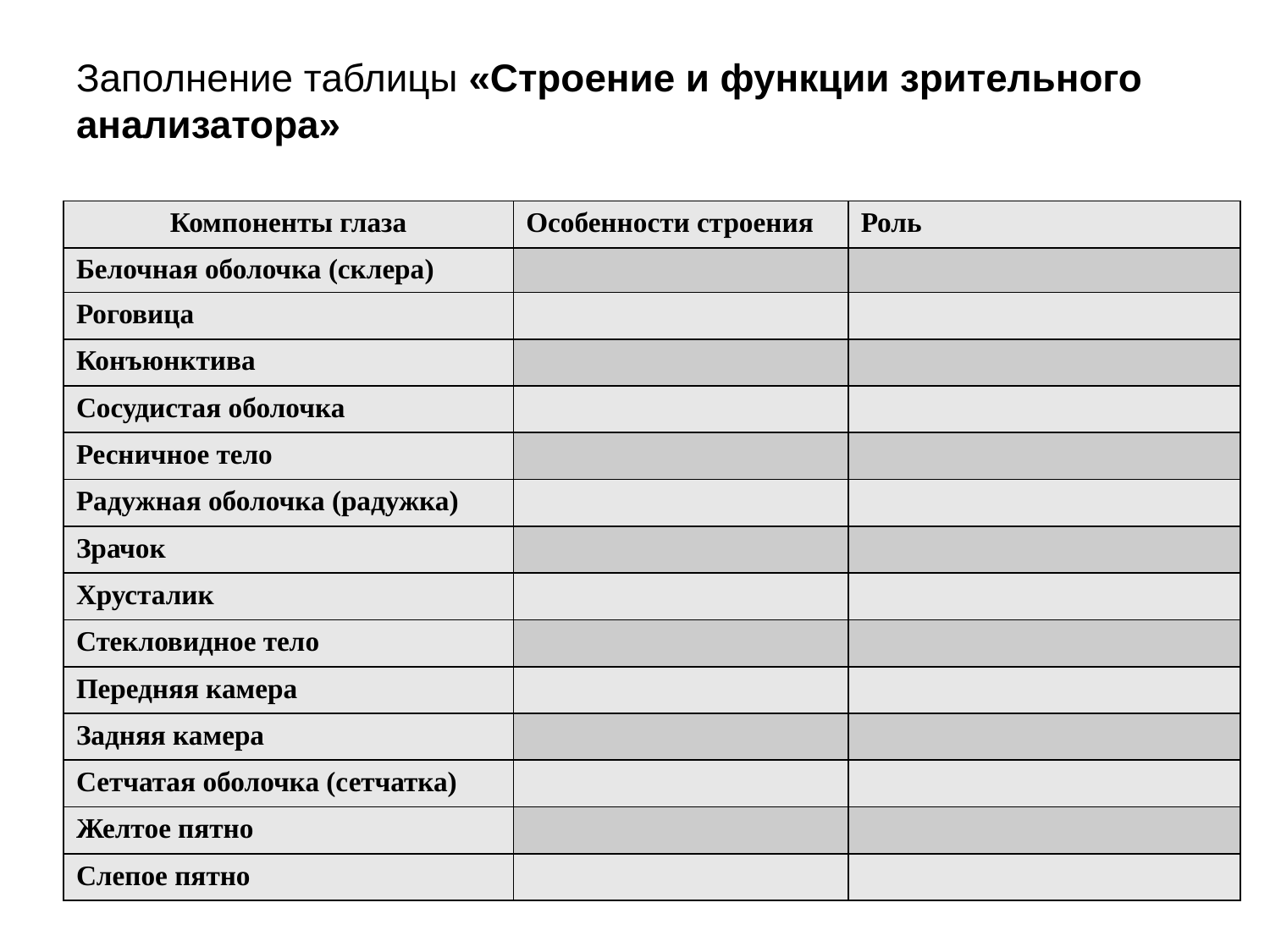

Заполнение таблицы «Строение и функции зрительного анализатора»
| Компоненты глаза | Особенности строения | Роль |
| --- | --- | --- |
| Белочная оболочка (склера) |  |  |
| Роговица |  |  |
| Конъюнктива |  |  |
| Сосудистая оболочка |  |  |
| Ресничное тело |  |  |
| Радужная оболочка (радужка) |  |  |
| Зрачок |  |  |
| Хрусталик |  |  |
| Стекловидное тело |  |  |
| Передняя камера |  |  |
| Задняя камера |  |  |
| Сетчатая оболочка (сетчатка) |  |  |
| Желтое пятно |  |  |
| Слепое пятно |  |  |